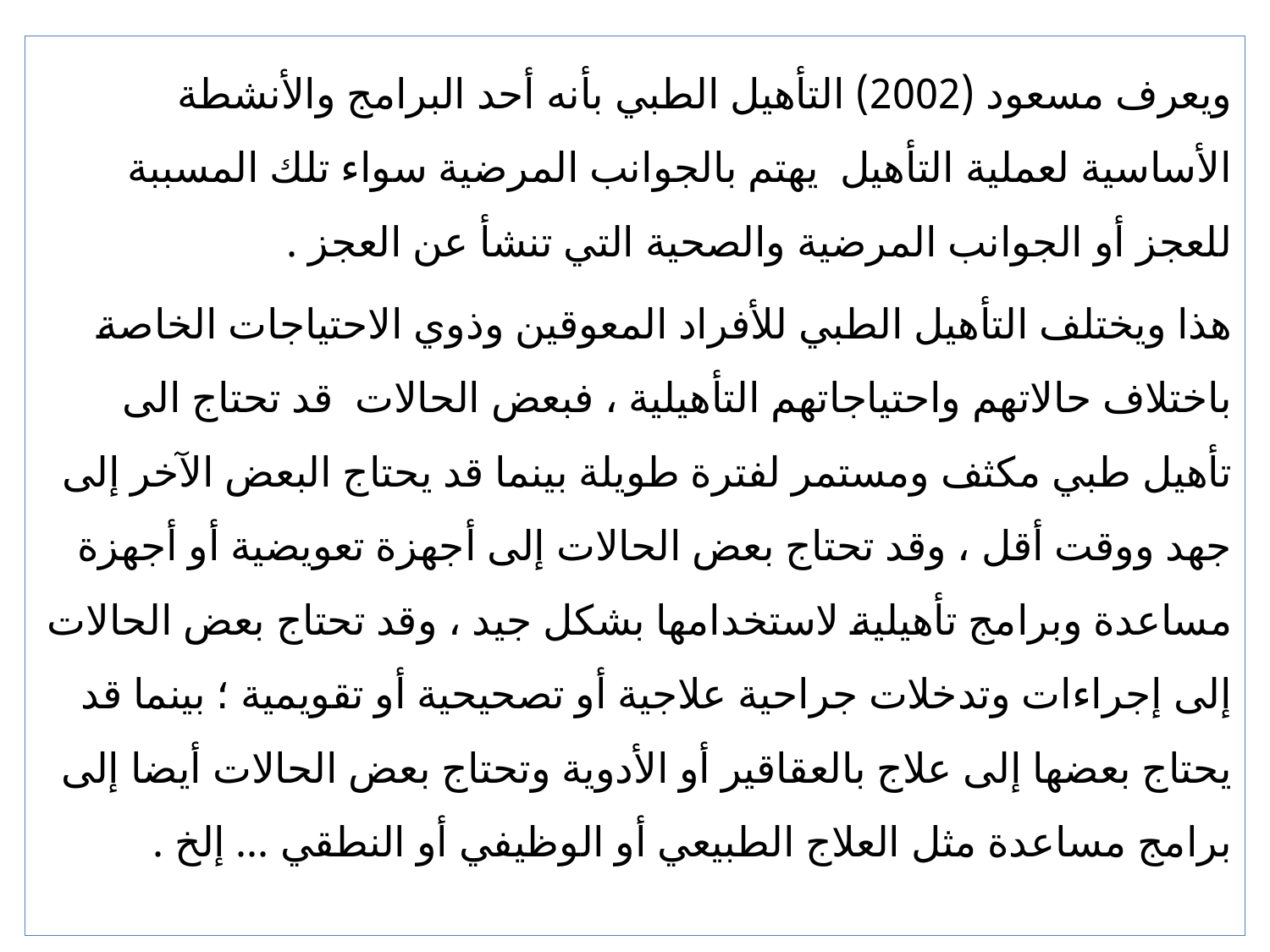

ويعرف مسعود (2002) التأهيل الطبي بأنه أحد البرامج والأنشطة الأساسية لعملية التأهيل  يهتم بالجوانب المرضية سواء تلك المسببة للعجز أو الجوانب المرضية والصحية التي تنشأ عن العجز .
هذا ويختلف التأهيل الطبي للأفراد المعوقين وذوي الاحتياجات الخاصة باختلاف حالاتهم واحتياجاتهم التأهيلية ، فبعض الحالات  قد تحتاج الى تأهيل طبي مكثف ومستمر لفترة طويلة بينما قد يحتاج البعض الآخر إلى جهد ووقت أقل ، وقد تحتاج بعض الحالات إلى أجهزة تعويضية أو أجهزة مساعدة وبرامج تأهيلية لاستخدامها بشكل جيد ، وقد تحتاج بعض الحالات إلى إجراءات وتدخلات جراحية علاجية أو تصحيحية أو تقويمية ؛ بينما قد يحتاج بعضها إلى علاج بالعقاقير أو الأدوية وتحتاج بعض الحالات أيضا إلى برامج مساعدة مثل العلاج الطبيعي أو الوظيفي أو النطقي ... إلخ .